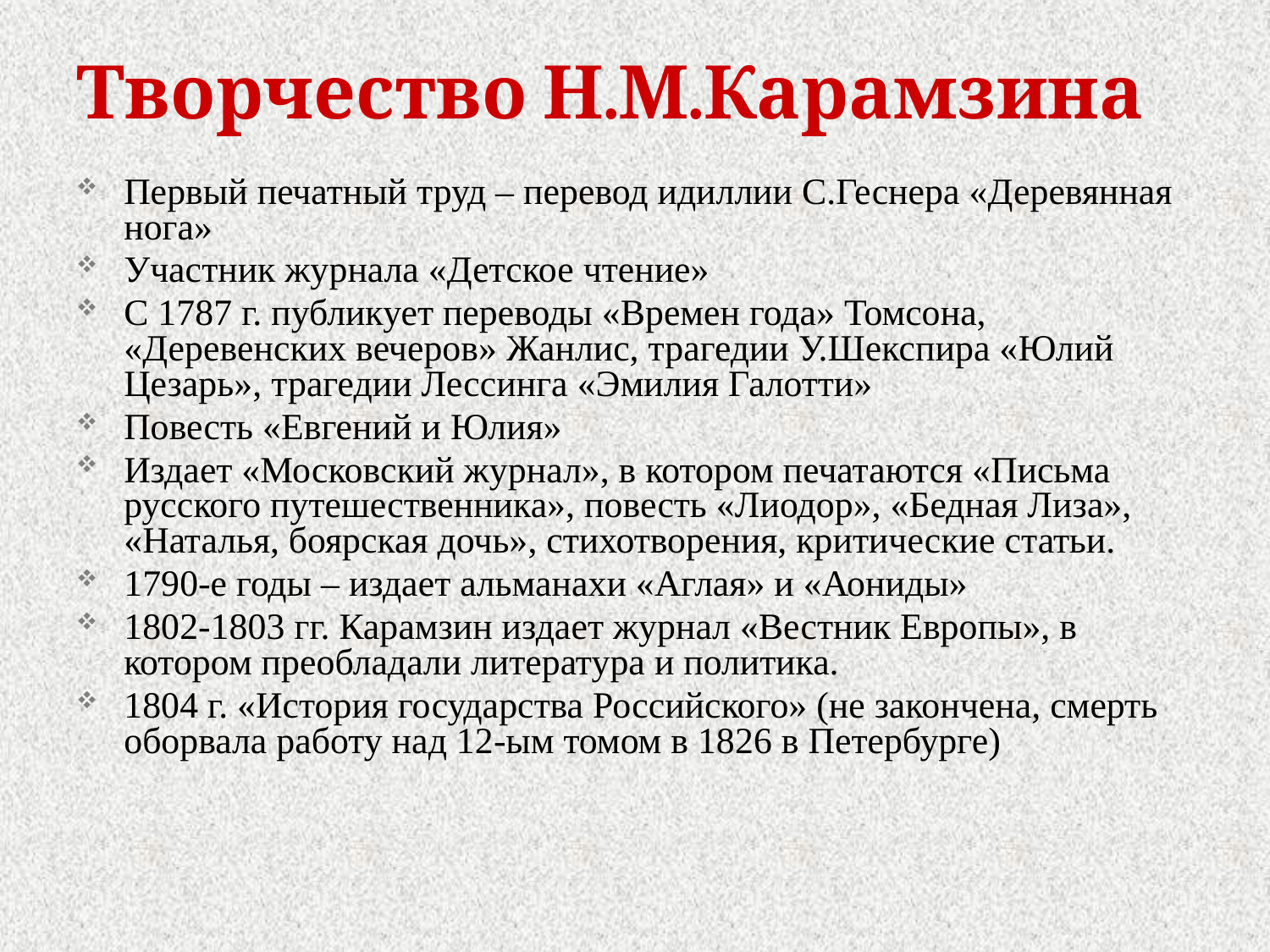

# Творчество Н.М.Карамзина
Первый печатный труд – перевод идиллии С.Геснера «Деревянная нога»
Участник журнала «Детское чтение»
С 1787 г. публикует переводы «Времен года» Томсона, «Деревенских вечеров» Жанлис, трагедии У.Шекспира «Юлий Цезарь», трагедии Лессинга «Эмилия Галотти»
Повесть «Евгений и Юлия»
Издает «Московский журнал», в котором печатаются «Письма русского путешественника», повесть «Лиодор», «Бедная Лиза», «Наталья, боярская дочь», стихотворения, критические статьи.
1790-е годы – издает альманахи «Аглая» и «Аониды»
1802-1803 гг. Карамзин издает журнал «Вестник Европы», в котором преобладали литература и политика.
1804 г. «История государства Российского» (не закончена, смерть оборвала работу над 12-ым томом в 1826 в Петербурге)